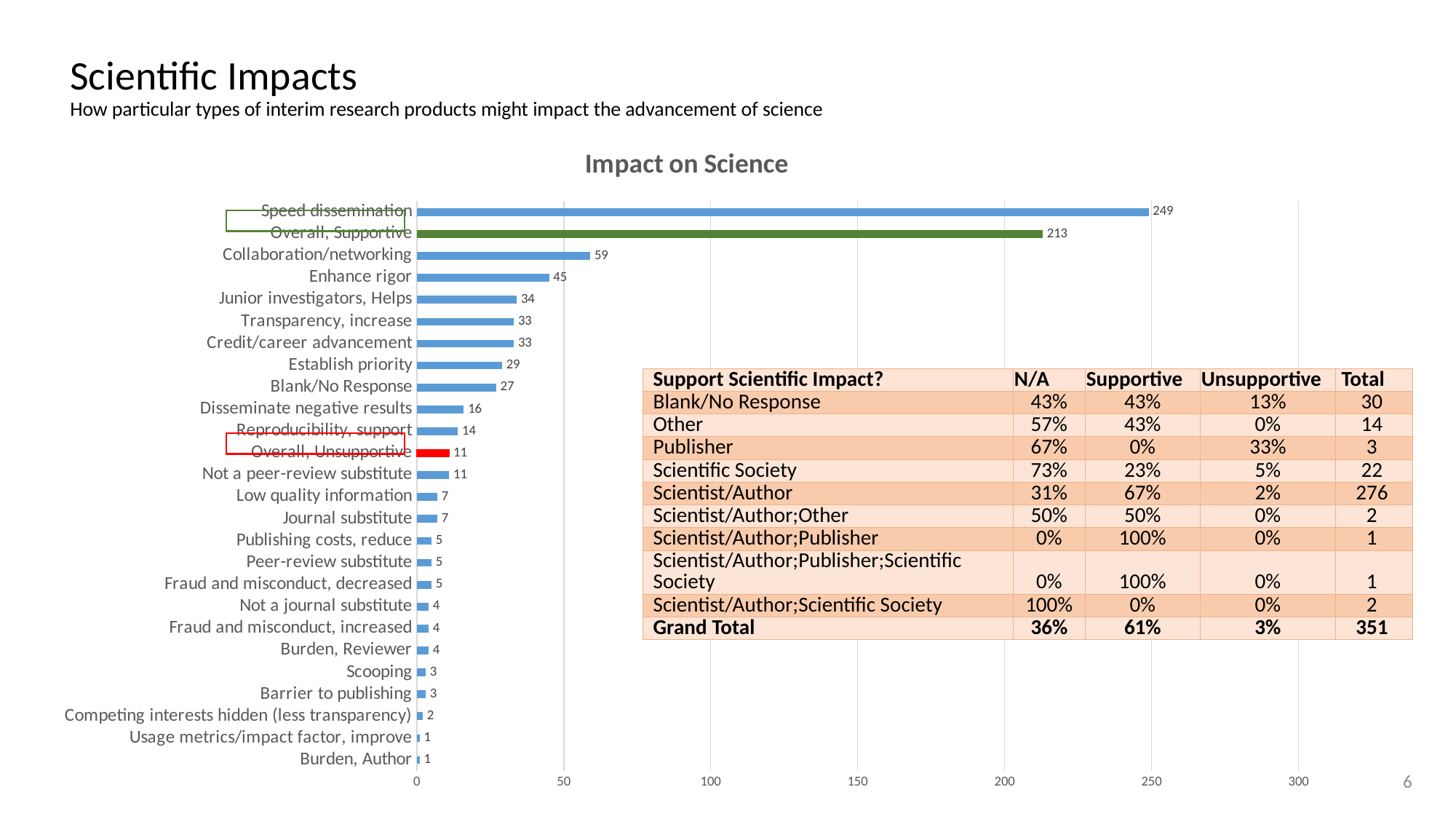

# Scientific Impacts How particular types of interim research products might impact the advancement of science

### Chart: Impact on Science

| Category |  |
|---|---|
| Burden, Author | 1.0 |
| Usage metrics/impact factor, improve | 1.0 |
| Competing interests hidden (less transparency) | 2.0 |
| Barrier to publishing | 3.0 |
| Scooping | 3.0 |
| Burden, Reviewer | 4.0 |
| Fraud and misconduct, increased | 4.0 |
| Not a journal substitute | 4.0 |
| Fraud and misconduct, decreased | 5.0 |
| Peer-review substitute | 5.0 |
| Publishing costs, reduce | 5.0 |
| Journal substitute | 7.0 |
| Low quality information | 7.0 |
| Not a peer-review substitute | 11.0 |
| Overall, Unsupportive | 11.0 |
| Reproducibility, support | 14.0 |
| Disseminate negative results | 16.0 |
| Blank/No Response | 27.0 |
| Establish priority | 29.0 |
| Credit/career advancement | 33.0 |
| Transparency, increase | 33.0 |
| Junior investigators, Helps | 34.0 |
| Enhance rigor | 45.0 |
| Collaboration/networking | 59.0 |
| Overall, Supportive | 213.0 |
| Speed dissemination | 249.0 |
| Support Scientific Impact? | N/A | Supportive | Unsupportive | Total |
| --- | --- | --- | --- | --- |
| Blank/No Response | 43% | 43% | 13% | 30 |
| Other | 57% | 43% | 0% | 14 |
| Publisher | 67% | 0% | 33% | 3 |
| Scientific Society | 73% | 23% | 5% | 22 |
| Scientist/Author | 31% | 67% | 2% | 276 |
| Scientist/Author;Other | 50% | 50% | 0% | 2 |
| Scientist/Author;Publisher | 0% | 100% | 0% | 1 |
| Scientist/Author;Publisher;Scientific Society | 0% | 100% | 0% | 1 |
| Scientist/Author;Scientific Society | 100% | 0% | 0% | 2 |
| Grand Total | 36% | 61% | 3% | 351 |

6